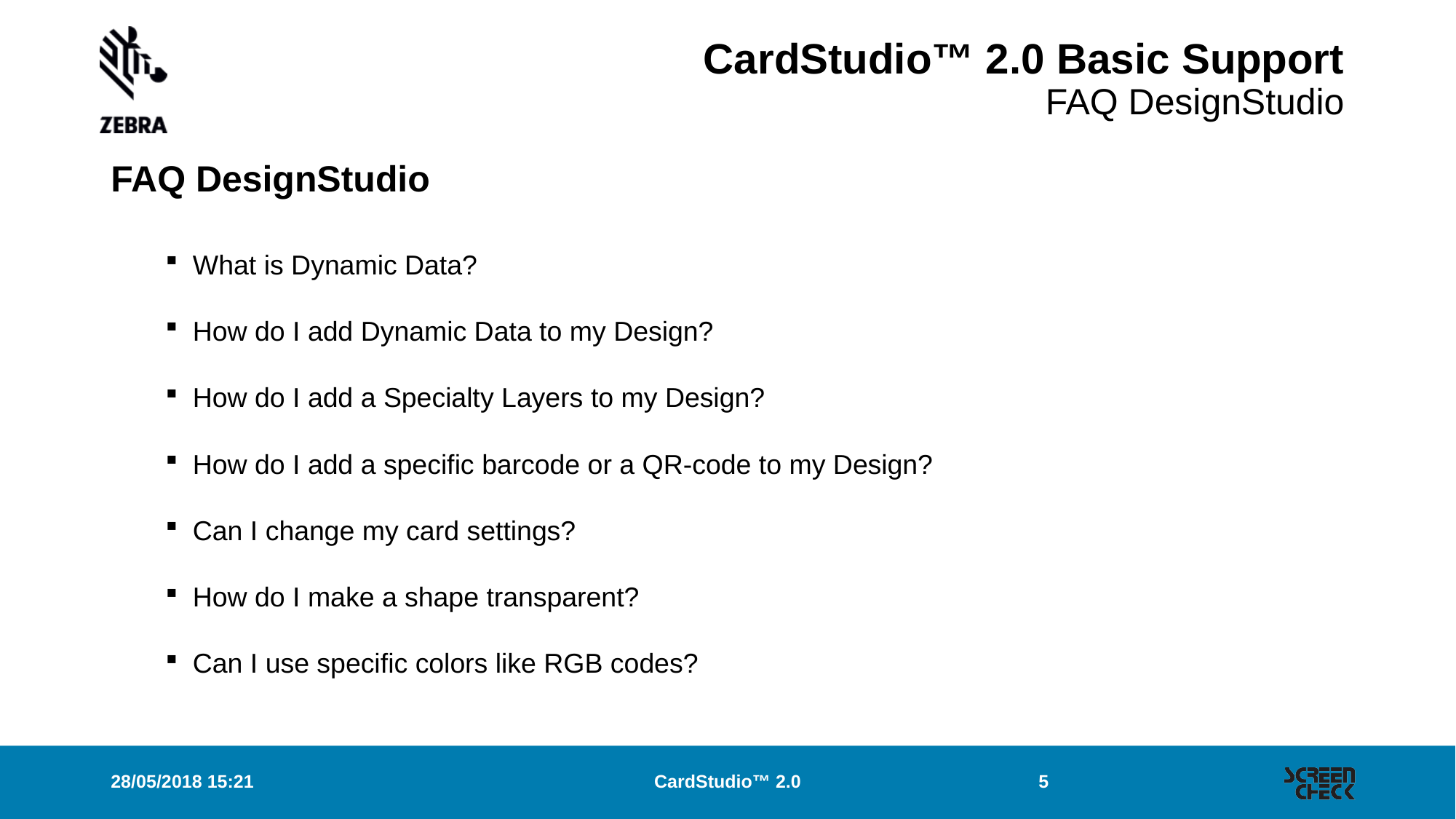

# CardStudio™ 2.0 Basic Support FAQ DesignStudio
FAQ DesignStudio
What is Dynamic Data?
How do I add Dynamic Data to my Design?
How do I add a Specialty Layers to my Design?
How do I add a specific barcode or a QR-code to my Design?
Can I change my card settings?
How do I make a shape transparent?
Can I use specific colors like RGB codes?

28/05/2018 15:21
CardStudio™ 2.0
5